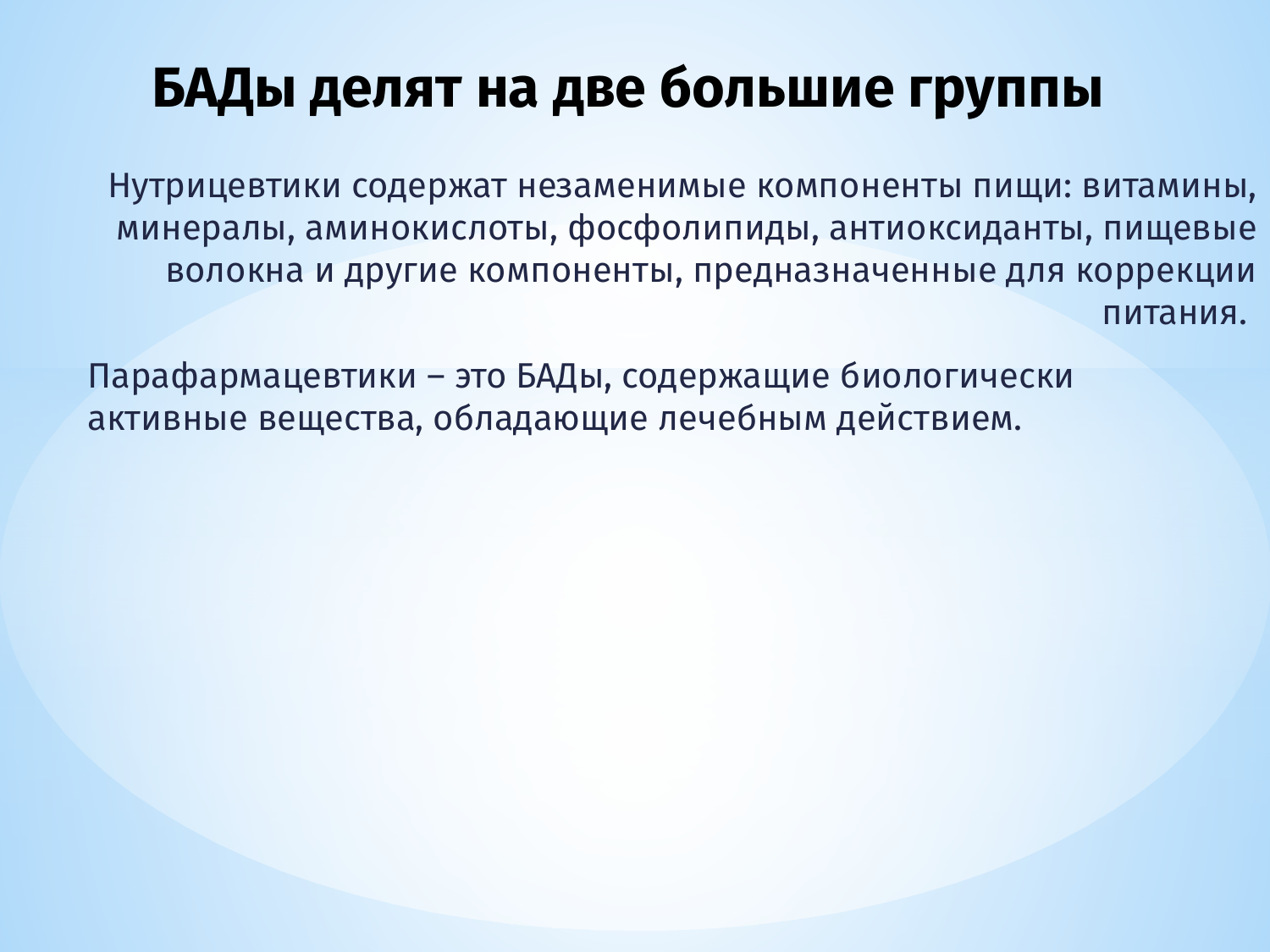

# БАДы делят на две большие группы
Нутрицевтики содержат незаменимые компоненты пищи: витамины, минералы, аминокислоты, фосфолипиды, антиоксиданты, пищевые волокна и другие компоненты, предназначенные для коррекции питания.
Парафармацевтики – это БАДы, содержащие биологически активные вещества, обладающие лечебным действием.